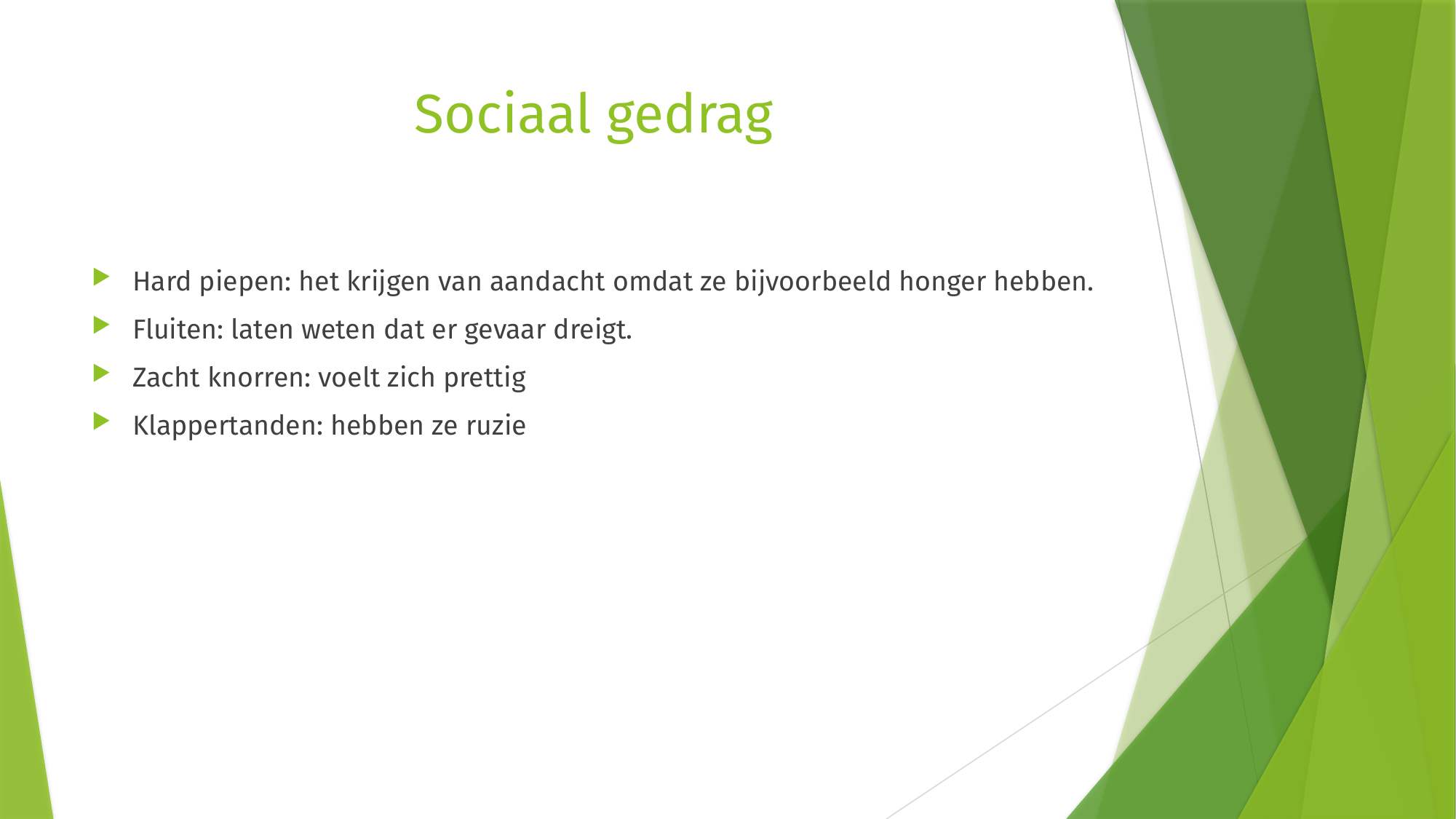

# Sociaal gedrag
Hard piepen: het krijgen van aandacht omdat ze bijvoorbeeld honger hebben.
Fluiten: laten weten dat er gevaar dreigt.
Zacht knorren: voelt zich prettig
Klappertanden: hebben ze ruzie